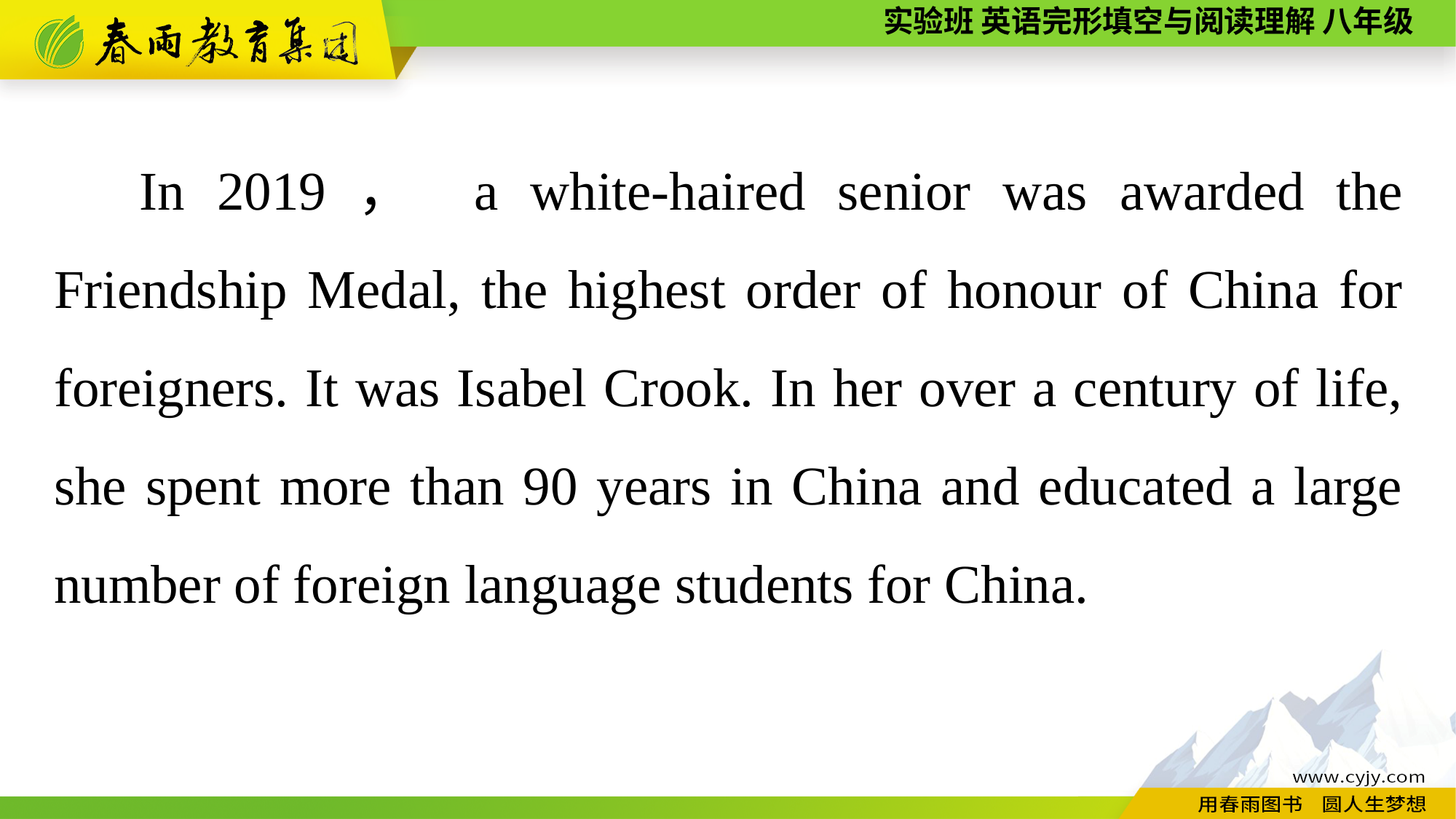

In 2019， a white-haired senior was awarded the Friendship Medal, the highest order of honour of China for foreigners. It was Isabel Crook. In her over a century of life, she spent more than 90 years in China and educated a large number of foreign language students for China.